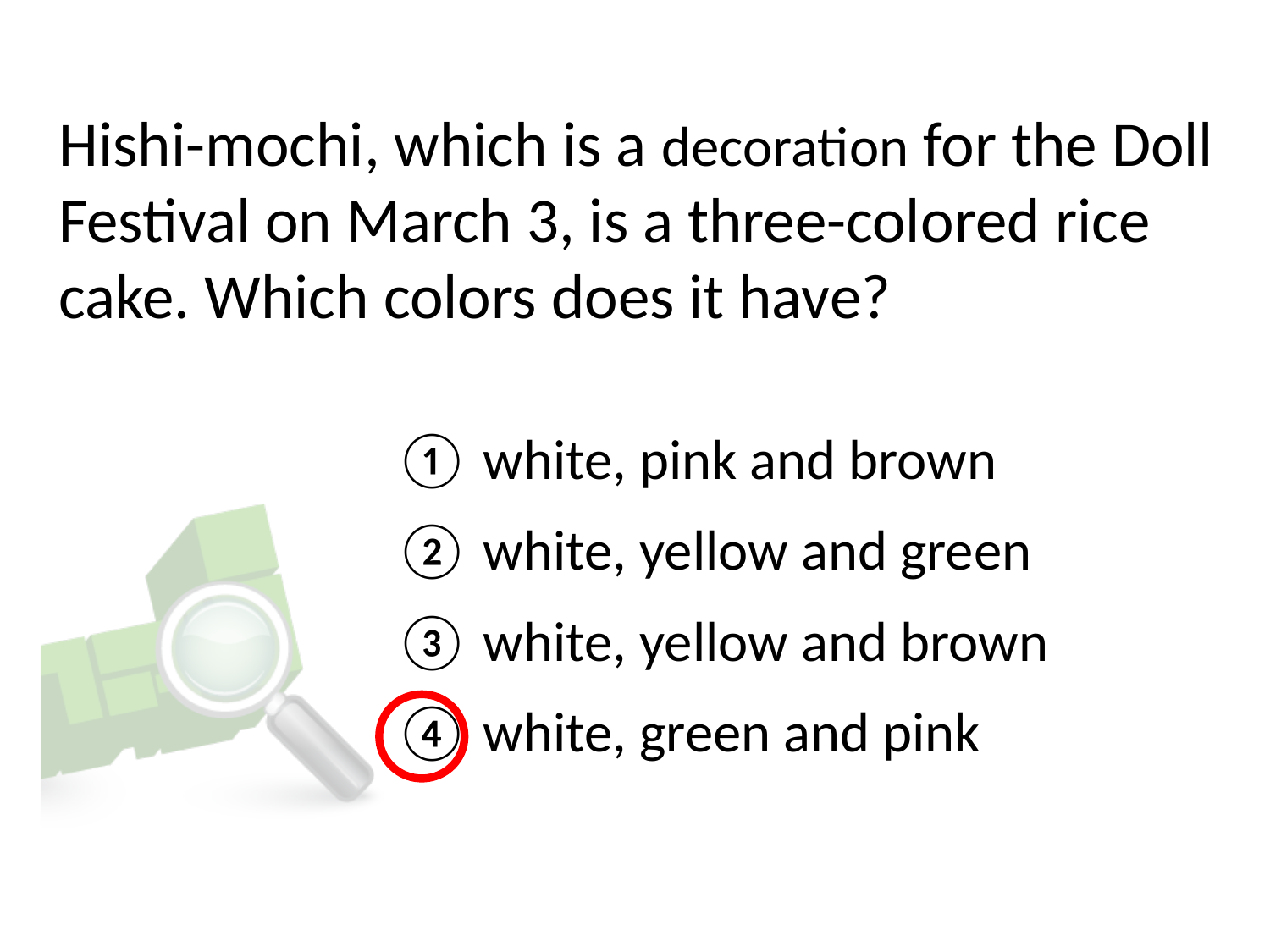

# Hishi-mochi, which is a decoration for the Doll Festival on March 3, is a three-colored rice cake. Which colors does it have?
① white, pink and brown
② white, yellow and green
③ white, yellow and brown
④ white, green and pink